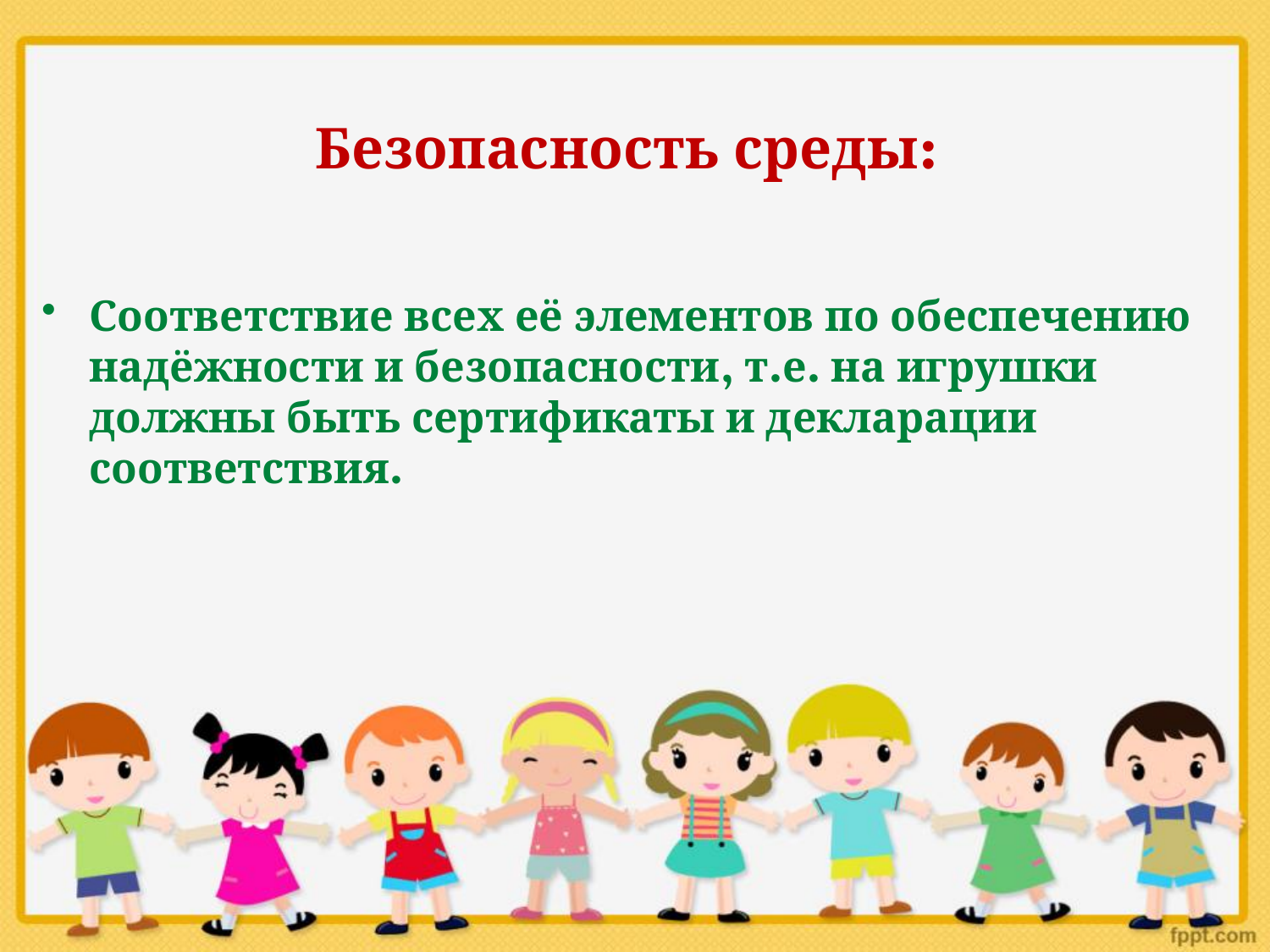

# Безопасность среды:

Соответствие всех её элементов по обеспечению надёжности и безопасности, т.е. на игрушки должны быть сертификаты и декларации соответствия.